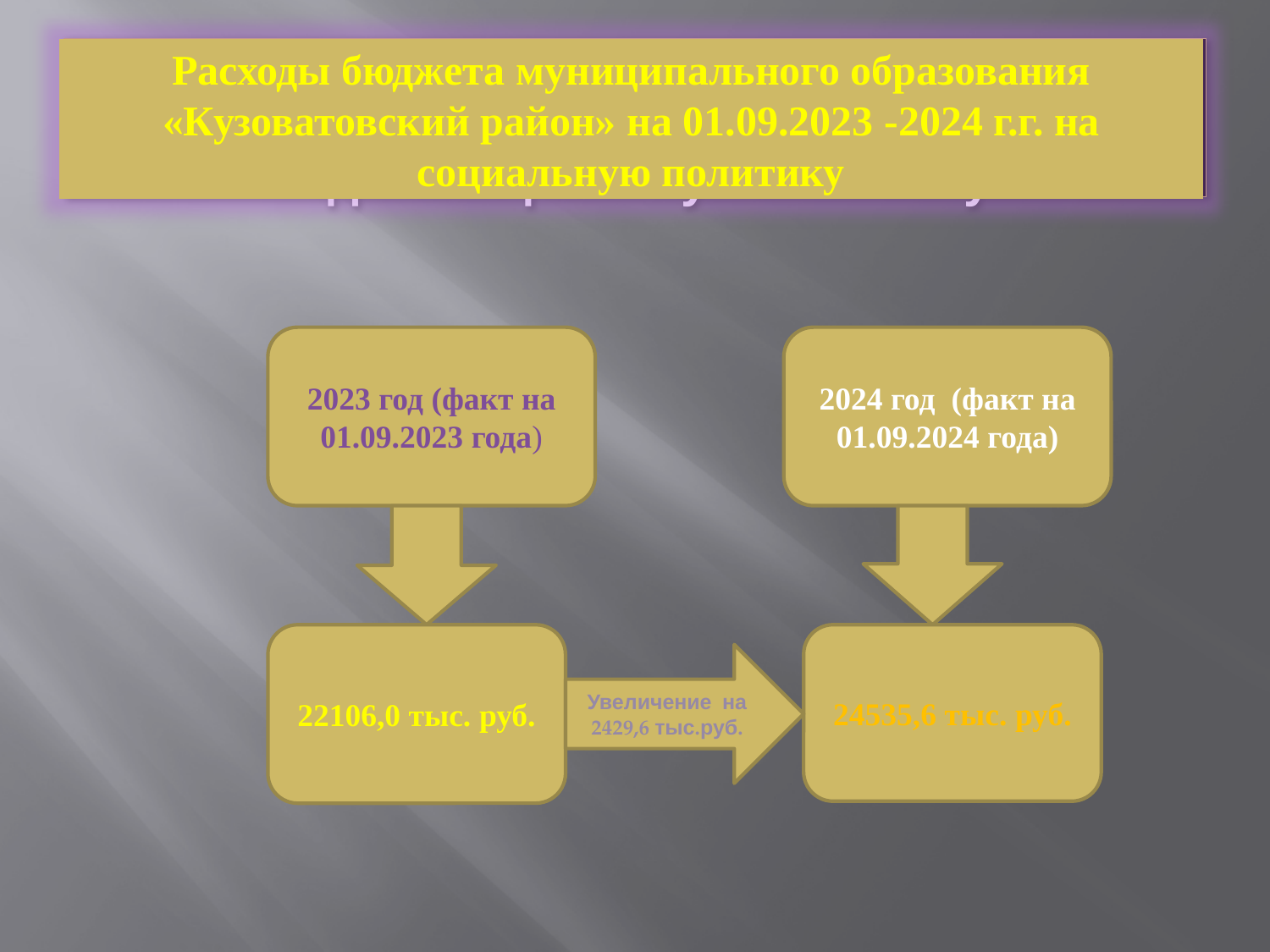

# Расходы бюджета муниципального образования «Кузоватовский район» на 2014 год на социальную политику
Расходы бюджета муниципального образования «Кузоватовский район» на 01.09.2023 -2024 г.г. на социальную политику
2023 год (факт на 01.09.2023 года)
2024 год  (факт на 01.09.2024 года)

22106,0 тыс. руб.
24535,6 тыс. руб.
Увеличение  на 2429,6 тыс.руб.